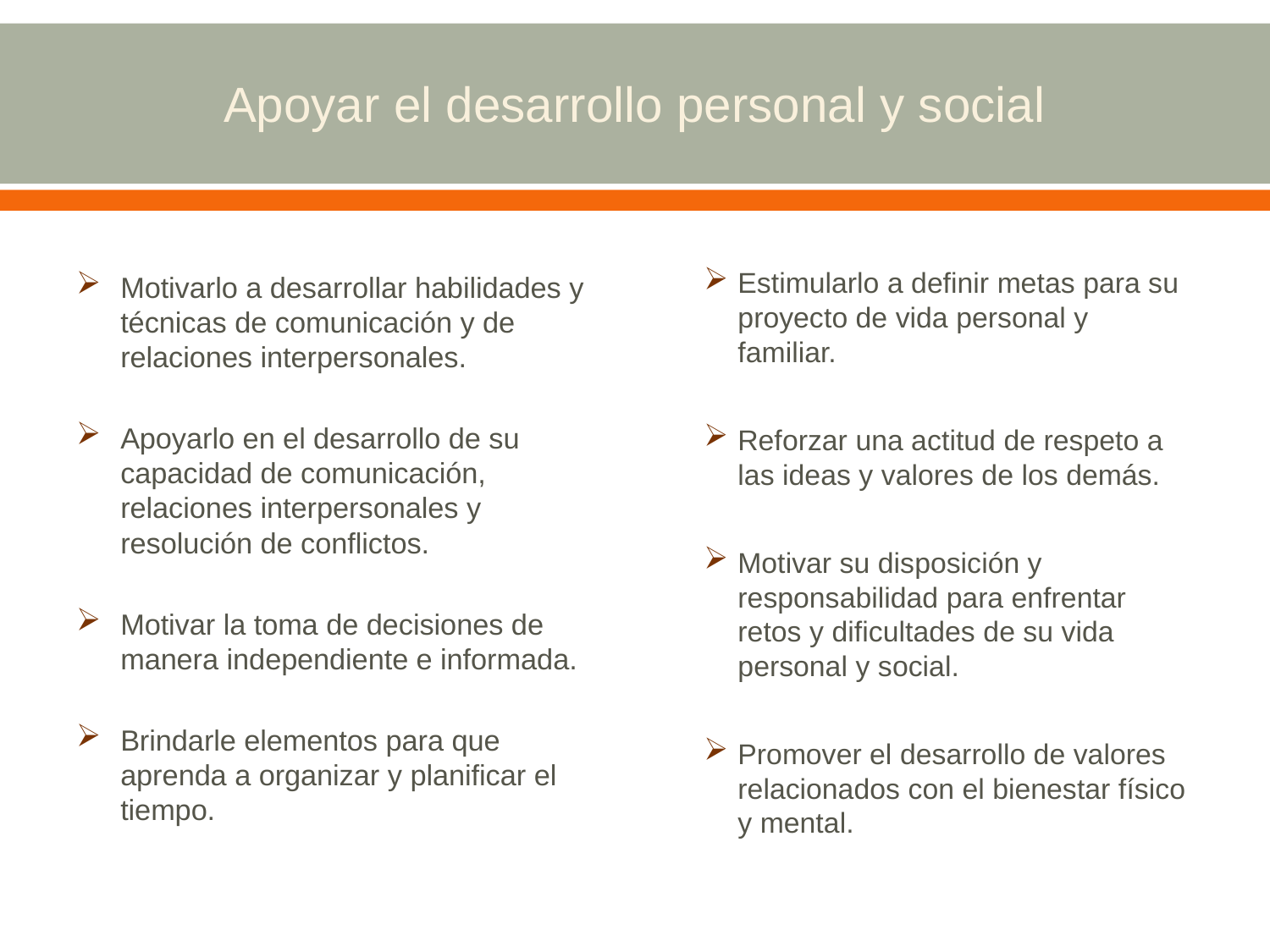

# Apoyar el desarrollo personal y social

Motivarlo a desarrollar habilidades y técnicas de comunicación y de relaciones interpersonales.

Apoyarlo en el desarrollo de su capacidad de comunicación, relaciones interpersonales y resolución de conflictos.

Motivar la toma de decisiones de manera independiente e informada.

Brindarle elementos para que aprenda a organizar y planificar el tiempo.

Estimularlo a definir metas para su proyecto de vida personal y familiar.

Reforzar una actitud de respeto a las ideas y valores de los demás.

Motivar su disposición y responsabilidad para enfrentar retos y dificultades de su vida personal y social.

Promover el desarrollo de valores relacionados con el bienestar físico y mental.